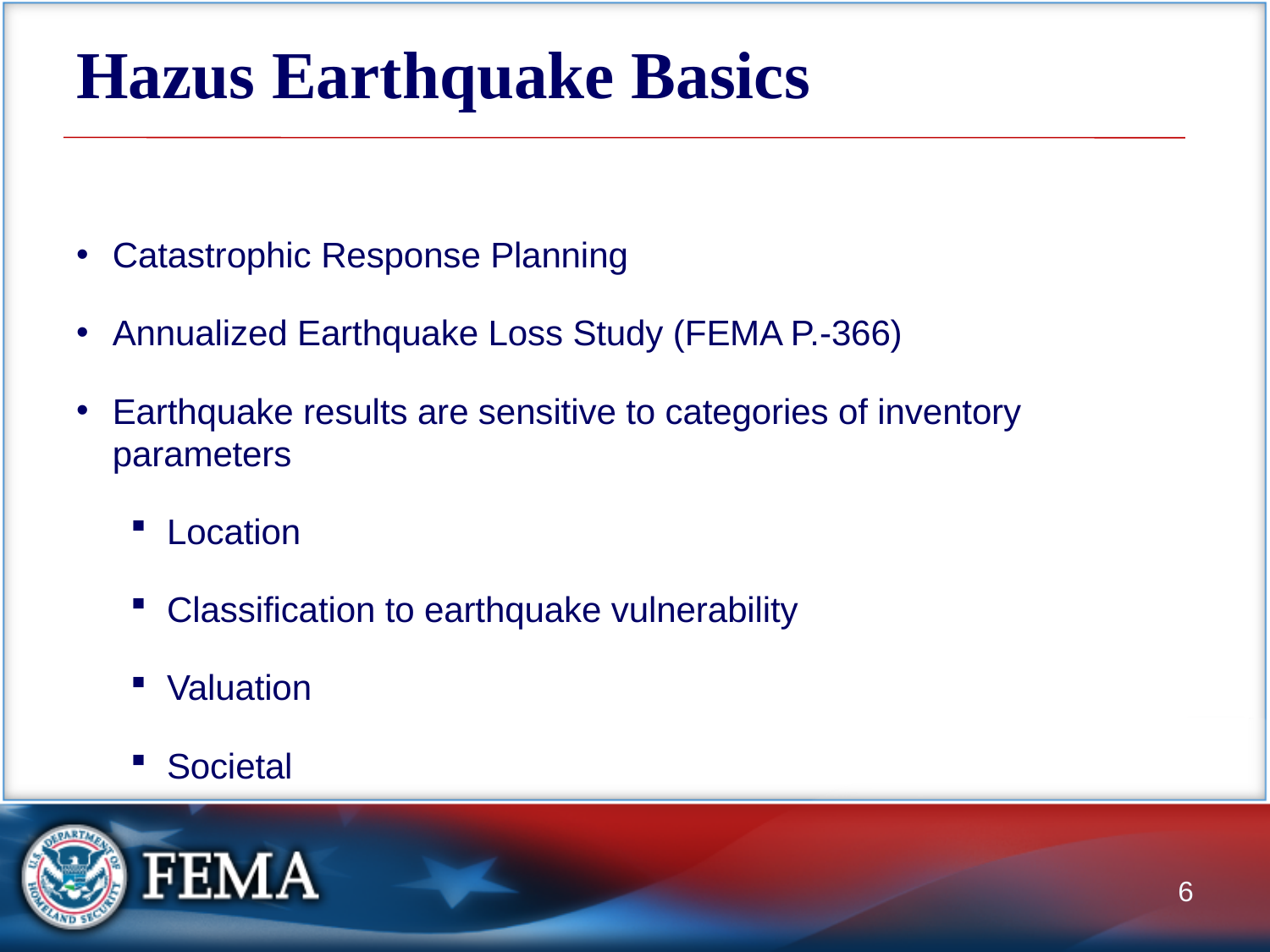

# Hazus Earthquake Basics

Catastrophic Response Planning
Annualized Earthquake Loss Study (FEMA P.-366)
Earthquake results are sensitive to categories of inventory parameters
Location
Classification to earthquake vulnerability
Valuation
Societal
6